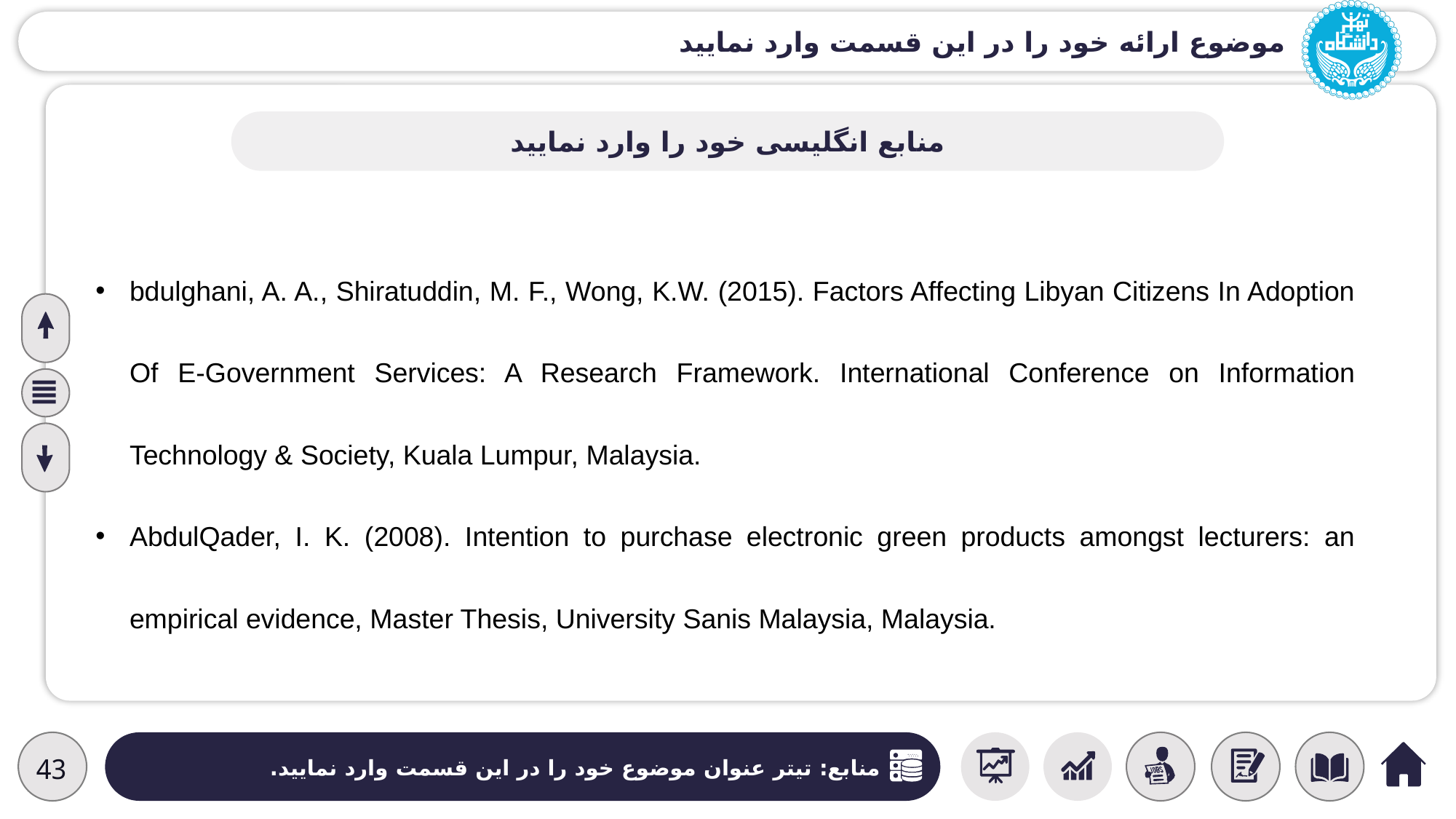

موضوع ارائه خود را در این قسمت وارد نمایید

منابع انگلیسی خود را وارد نمایید
bdulghani, A. A., Shiratuddin, M. F., Wong, K.W. (2015). Factors Affecting Libyan Citizens In Adoption Of E-Government Services: A Research Framework. International Conference on Information Technology & Society, Kuala Lumpur, Malaysia.
AbdulQader, I. K. (2008). Intention to purchase electronic green products amongst lecturers: an empirical evidence, Master Thesis, University Sanis Malaysia, Malaysia.
43
منابع: تیتر عنوان موضوع خود را در این قسمت وارد نمایید.